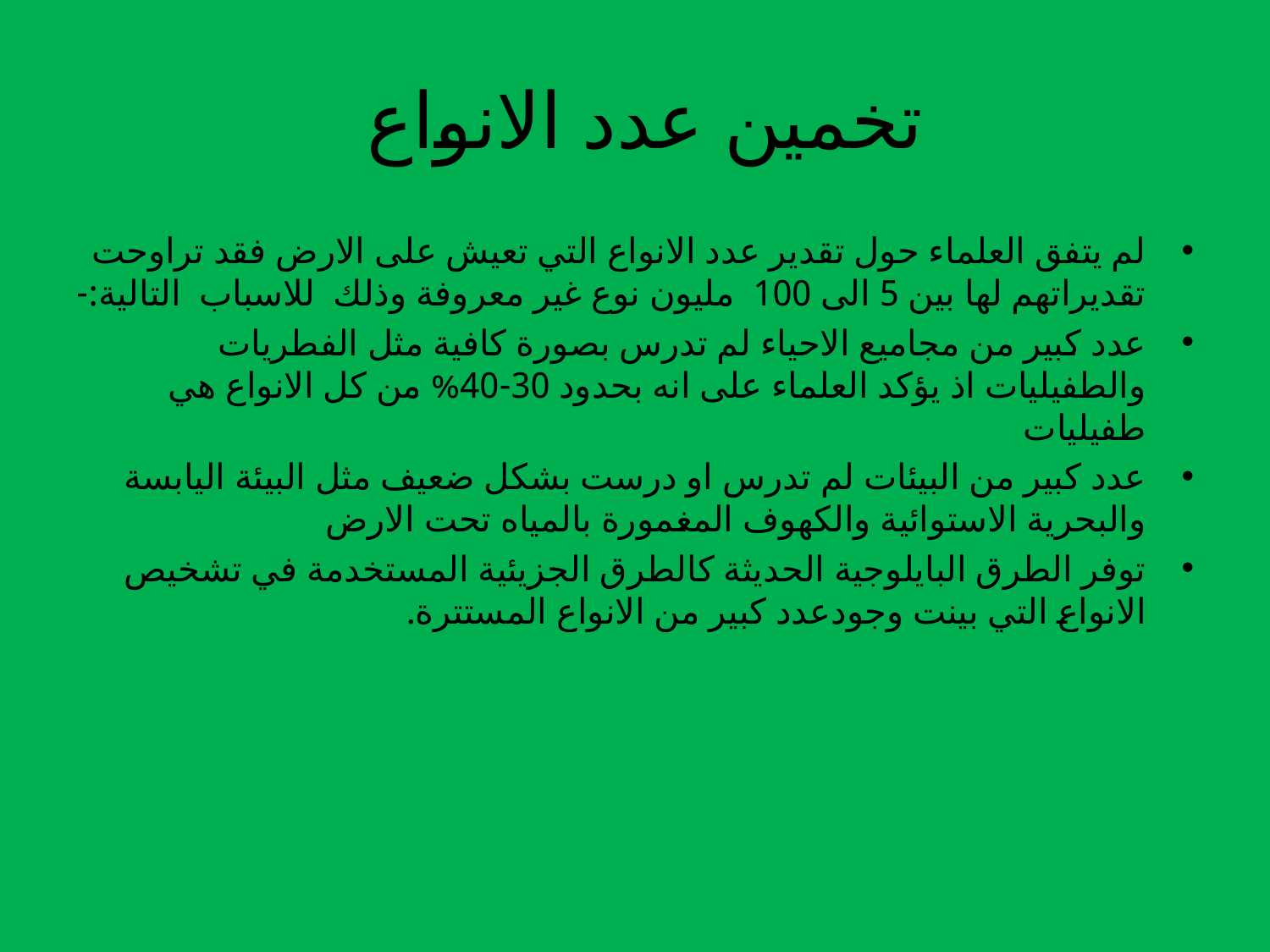

# تخمين عدد الانواع
لم يتفق العلماء حول تقدير عدد الانواع التي تعيش على الارض فقد تراوحت تقديراتهم لها بين 5 الى 100  مليون نوع غير معروفة وذلك  للاسباب  التالية:-
عدد كبير من مجاميع الاحياء لم تدرس بصورة كافية مثل الفطريات والطفيليات اذ يؤكد العلماء على انه بحدود 30-40% من كل الانواع هي طفيليات
عدد كبير من البيئات لم تدرس او درست بشكل ضعيف مثل البيئة اليابسة والبحرية الاستوائية والكهوف المغمورة بالمياه تحت الارض
توفر الطرق البايلوجية الحديثة كالطرق الجزيئية المستخدمة في تشخيص الانواع التي بينت وجودعدد كبير من الانواع المستترة.